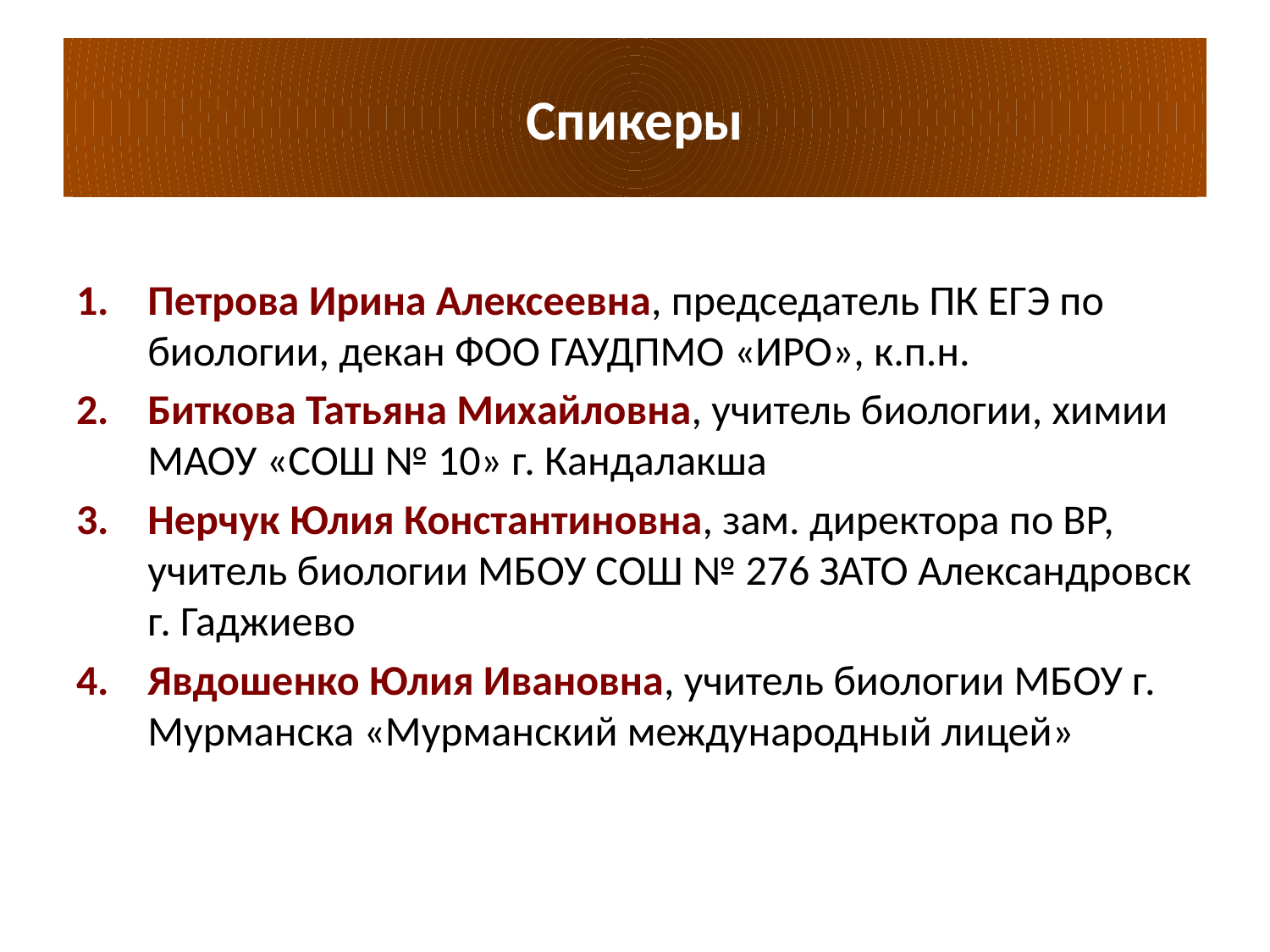

# Спикеры
Петрова Ирина Алексеевна, председатель ПК ЕГЭ по биологии, декан ФОО ГАУДПМО «ИРО», к.п.н.
Биткова Татьяна Михайловна, учитель биологии, химии  МАОУ «СОШ № 10» г. Кандалакша
Нерчук Юлия Константиновна, зам. директора по ВР, учитель биологии МБОУ СОШ № 276 ЗАТО Александровск г. Гаджиево
Явдошенко Юлия Ивановна, учитель биологии МБОУ г. Мурманска «Мурманский международный лицей»